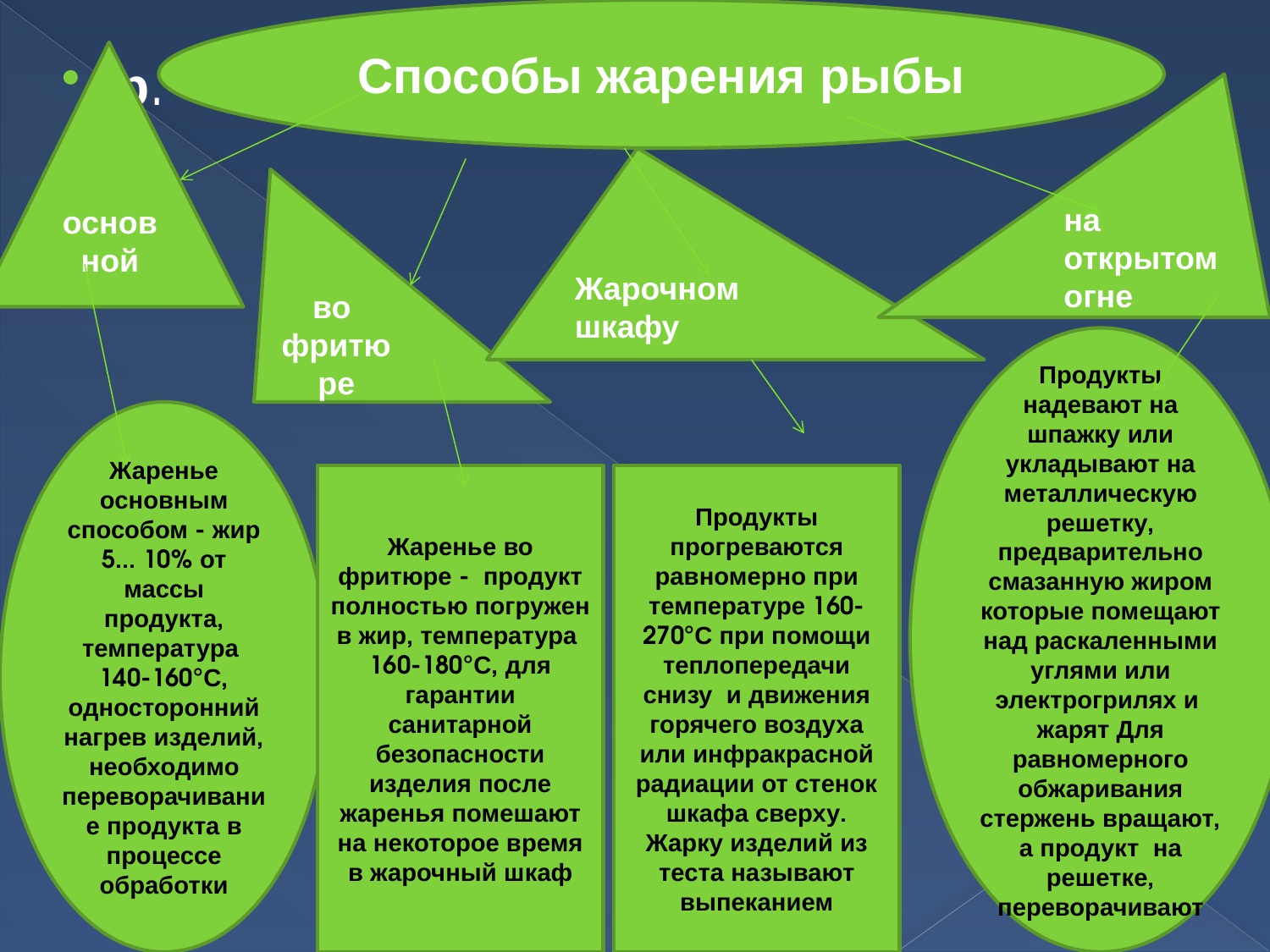

Способы жарения рыбы
#
основной
р.

на
открытом огне
Жарочном шкафу
во
фритюре
Продукты надевают на шпажку или укладывают на металлическую решетку, предварительно смазанную жиром которые помещают над раскаленными углями или электрогрилях и  жарят Для равномерного обжаривания стержень вращают, а продукт  на решетке, переворачивают
Жаренье основным способом - жир 5... 10% от массы продукта, температура
140-160°С, односторонний нагрев изделий, необходимо переворачивание продукта в процессе обработки
Жаренье во фритюре -  продукт полностью погружен в жир, температура
160-180°С, для гарантии санитарной безопасности изделия после жаренья помешают на некоторое время в жарочный шкаф
Продукты прогреваются равномерно при температуре 160-270°С при помощи теплопередачи снизу  и движения горячего воздуха или инфракрасной радиации от стенок шкафа сверху. Жарку изделий из теста называют выпеканием